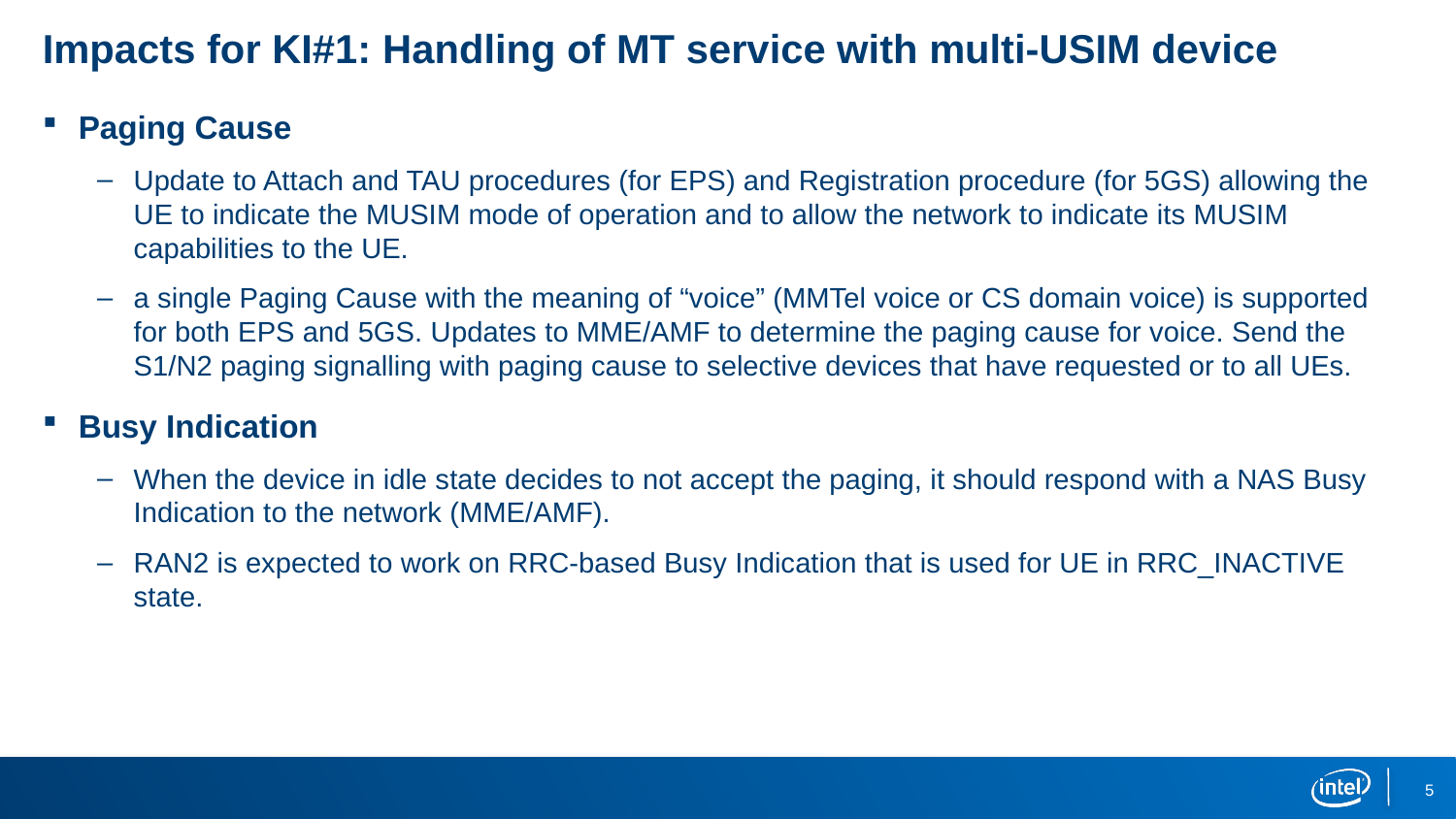

# Impacts for KI#1: Handling of MT service with multi-USIM device
Paging Cause
Update to Attach and TAU procedures (for EPS) and Registration procedure (for 5GS) allowing the UE to indicate the MUSIM mode of operation and to allow the network to indicate its MUSIM capabilities to the UE.
a single Paging Cause with the meaning of “voice” (MMTel voice or CS domain voice) is supported for both EPS and 5GS. Updates to MME/AMF to determine the paging cause for voice. Send the S1/N2 paging signalling with paging cause to selective devices that have requested or to all UEs.
Busy Indication
When the device in idle state decides to not accept the paging, it should respond with a NAS Busy Indication to the network (MME/AMF).
RAN2 is expected to work on RRC-based Busy Indication that is used for UE in RRC_INACTIVE state.

5